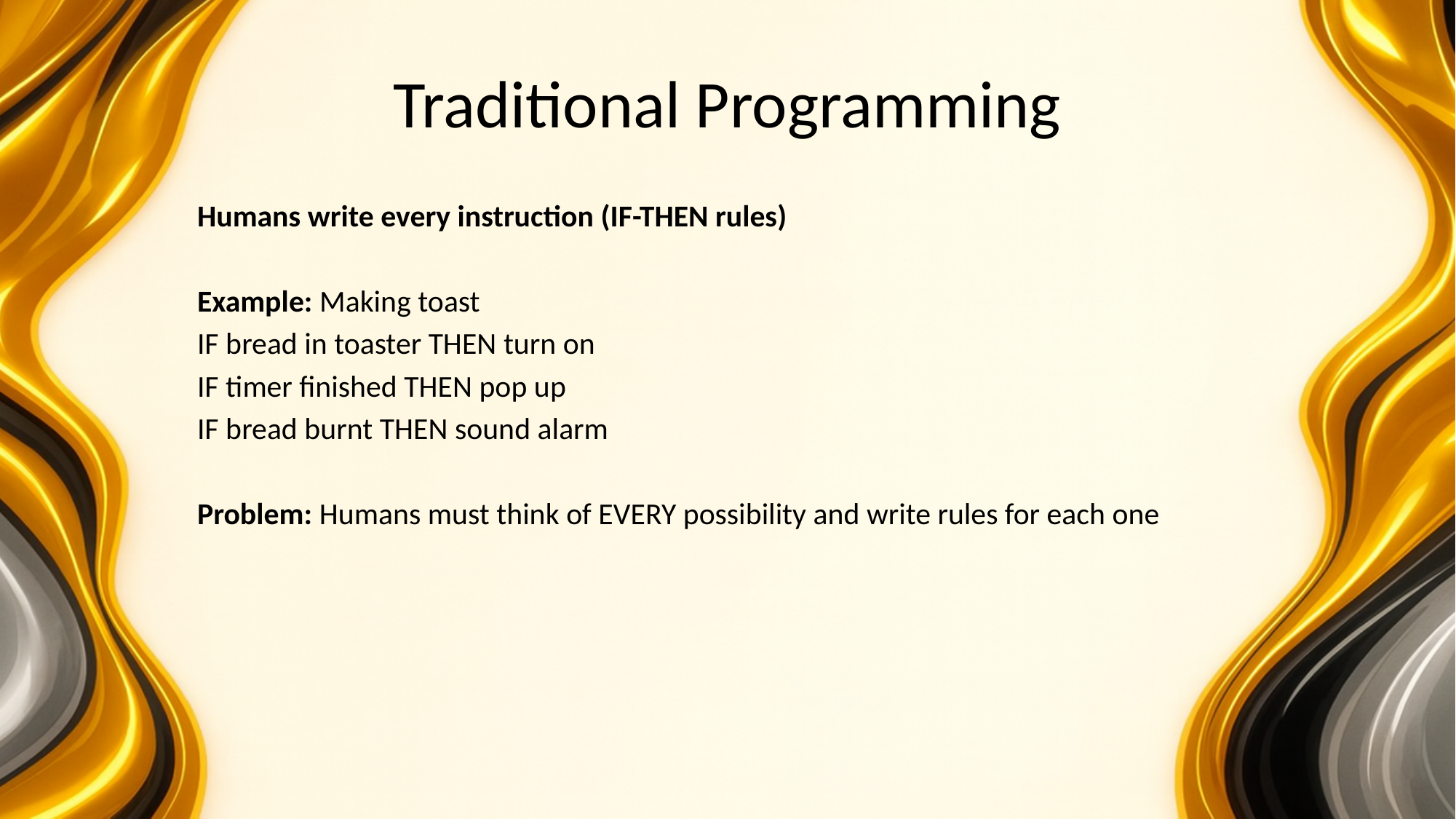

# Traditional Programming
Humans write every instruction (IF-THEN rules)

Example: Making toast
IF bread in toaster THEN turn on
IF timer finished THEN pop up
IF bread burnt THEN sound alarm

Problem: Humans must think of EVERY possibility and write rules for each one